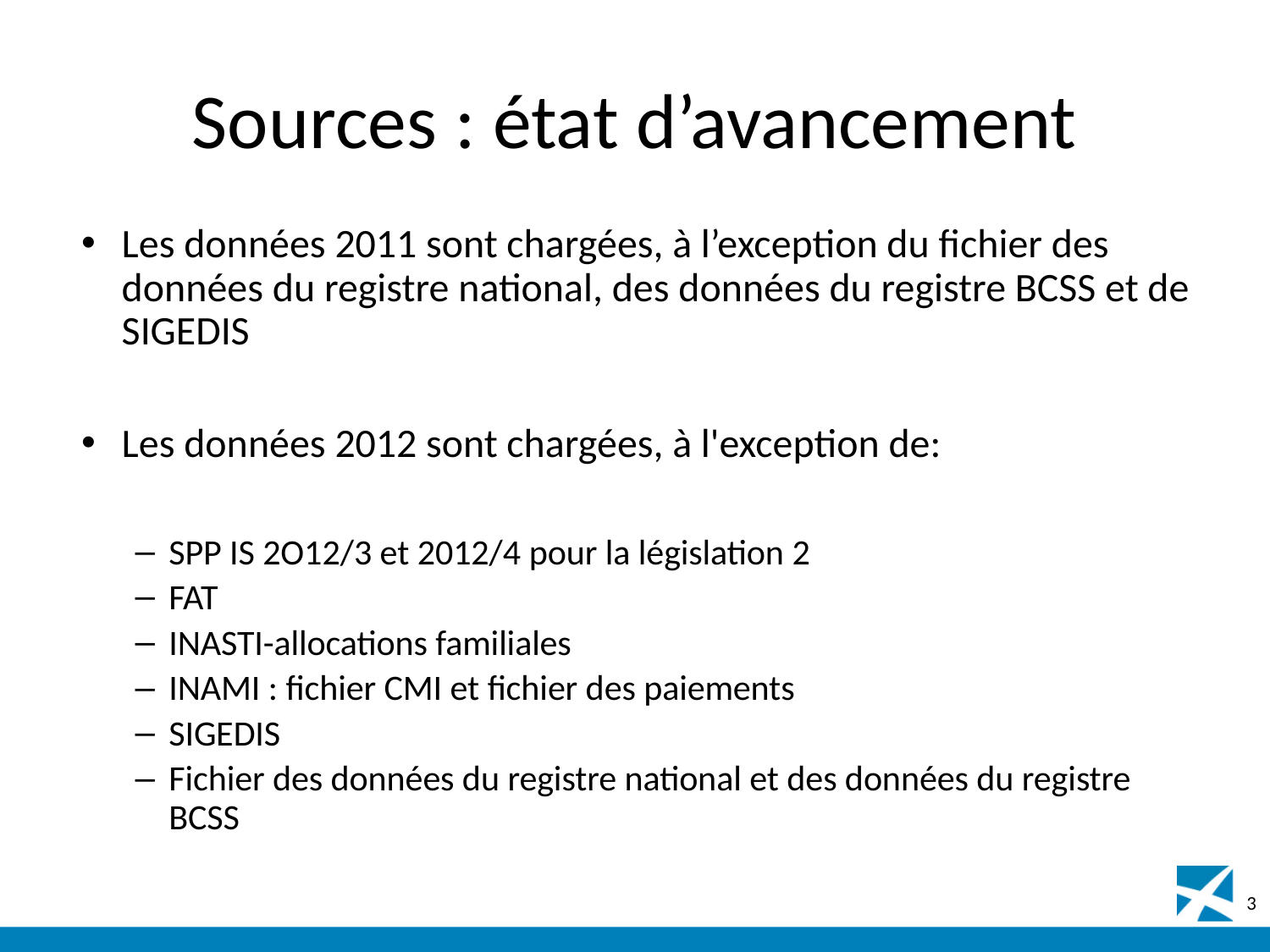

# Sources : état d’avancement
Les données 2011 sont chargées, à l’exception du fichier des données du registre national, des données du registre BCSS et de SIGEDIS

Les données 2012 sont chargées, à l'exception de:

SPP IS 2O12/3 et 2012/4 pour la législation 2
FAT
INASTI-allocations familiales
INAMI : fichier CMI et fichier des paiements
SIGEDIS
Fichier des données du registre national et des données du registre BCSS